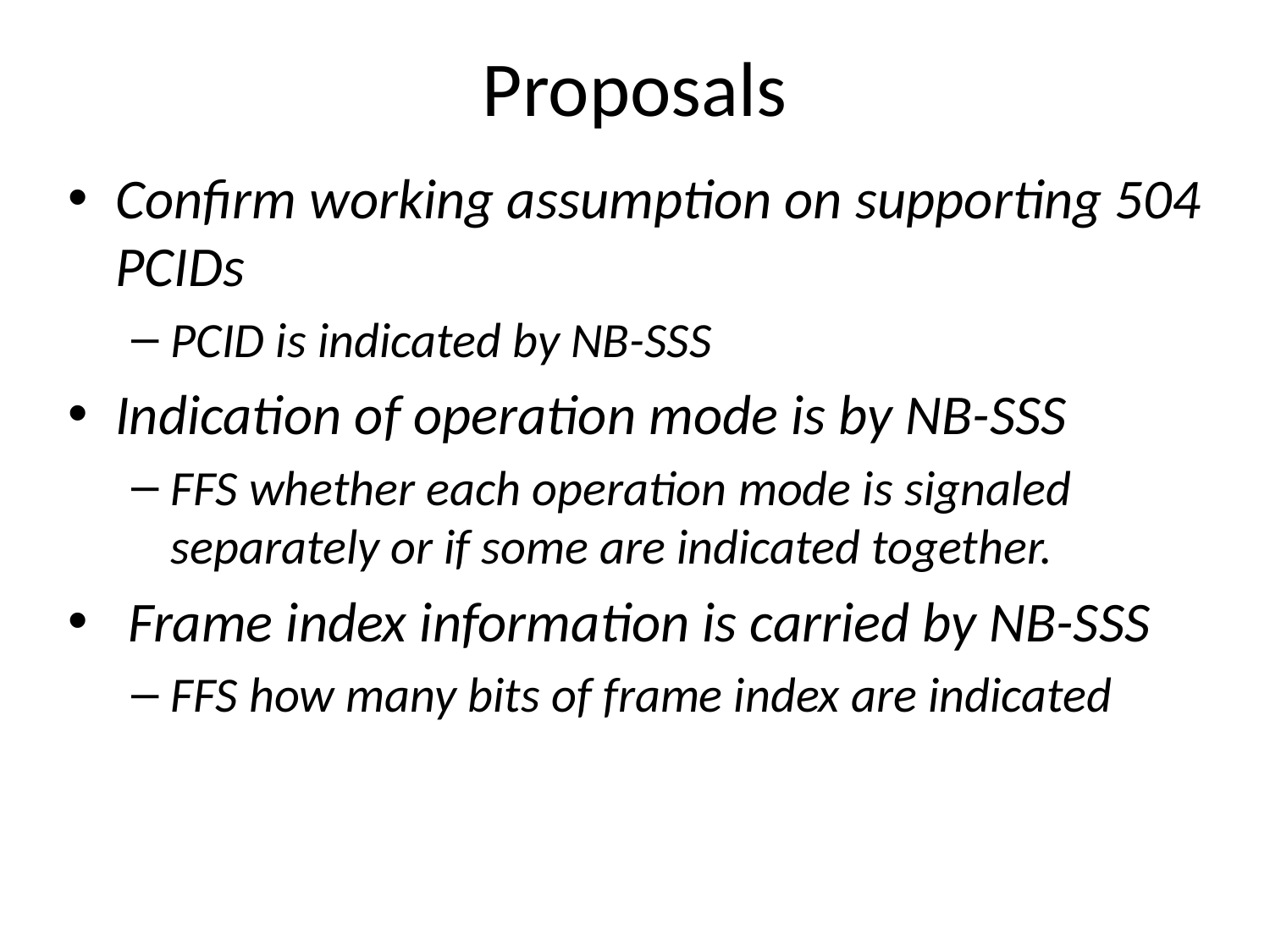

# Proposals
Confirm working assumption on supporting 504 PCIDs
PCID is indicated by NB-SSS
Indication of operation mode is by NB-SSS
FFS whether each operation mode is signaled separately or if some are indicated together.
 Frame index information is carried by NB-SSS
FFS how many bits of frame index are indicated